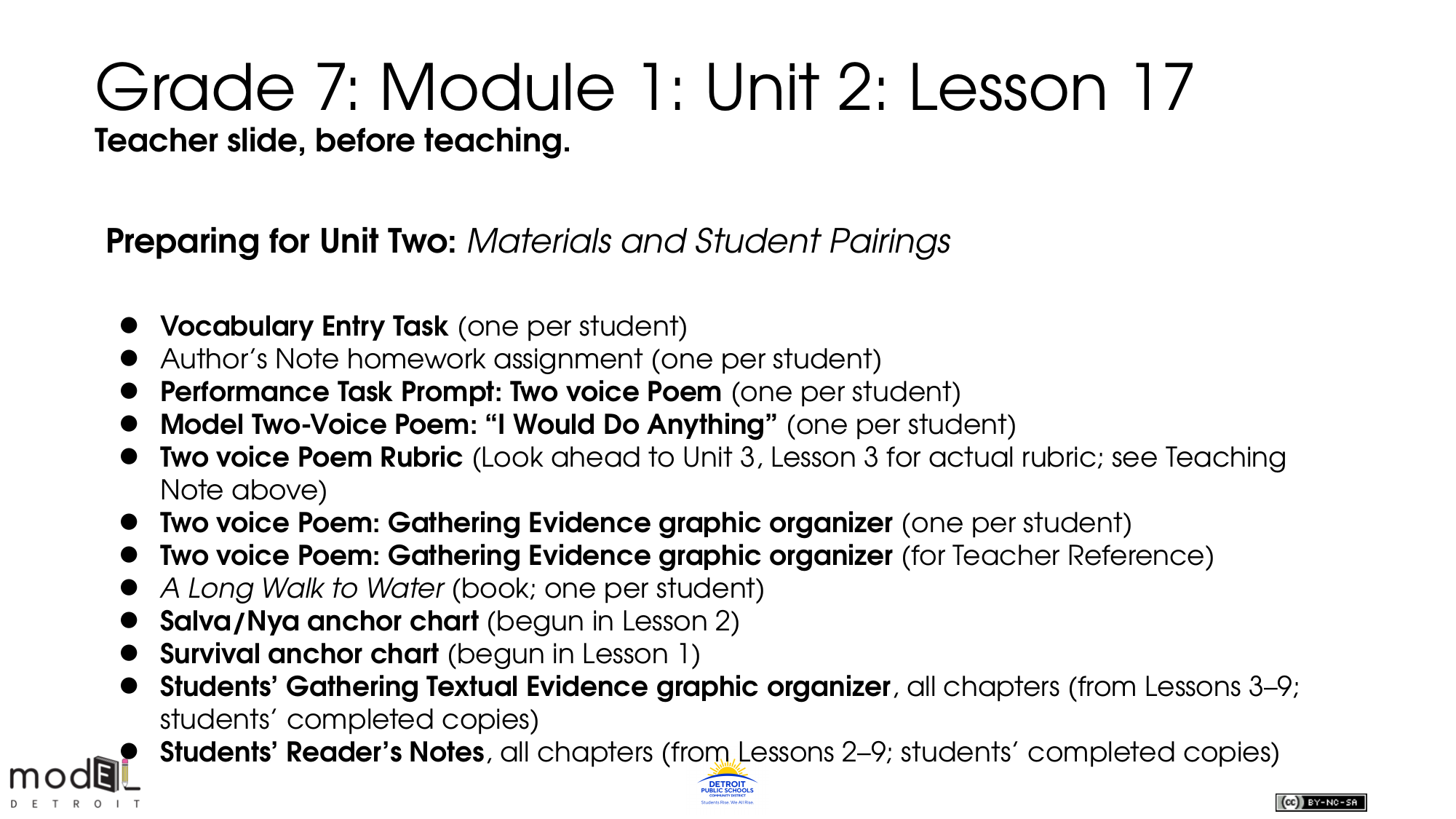

Grade 7: Module 1: Unit 2: Lesson 17
Teacher slide, before teaching.
Preparing for Unit Two: Materials and Student Pairings

Vocabulary Entry Task (one per student)
Author’s Note homework assignment (one per student)
Performance Task Prompt: Two voice Poem (one per student)
Model Two-Voice Poem: “I Would Do Anything” (one per student)
Two voice Poem Rubric (Look ahead to Unit 3, Lesson 3 for actual rubric; see Teaching Note above)
Two voice Poem: Gathering Evidence graphic organizer (one per student)
Two voice Poem: Gathering Evidence graphic organizer (for Teacher Reference)
A Long Walk to Water (book; one per student)
Salva/Nya anchor chart (begun in Lesson 2)
Survival anchor chart (begun in Lesson 1)
Students’ Gathering Textual Evidence graphic organizer, all chapters (from Lessons 3–9; students’ completed copies)
Students’ Reader’s Notes, all chapters (from Lessons 2–9; students’ completed copies)